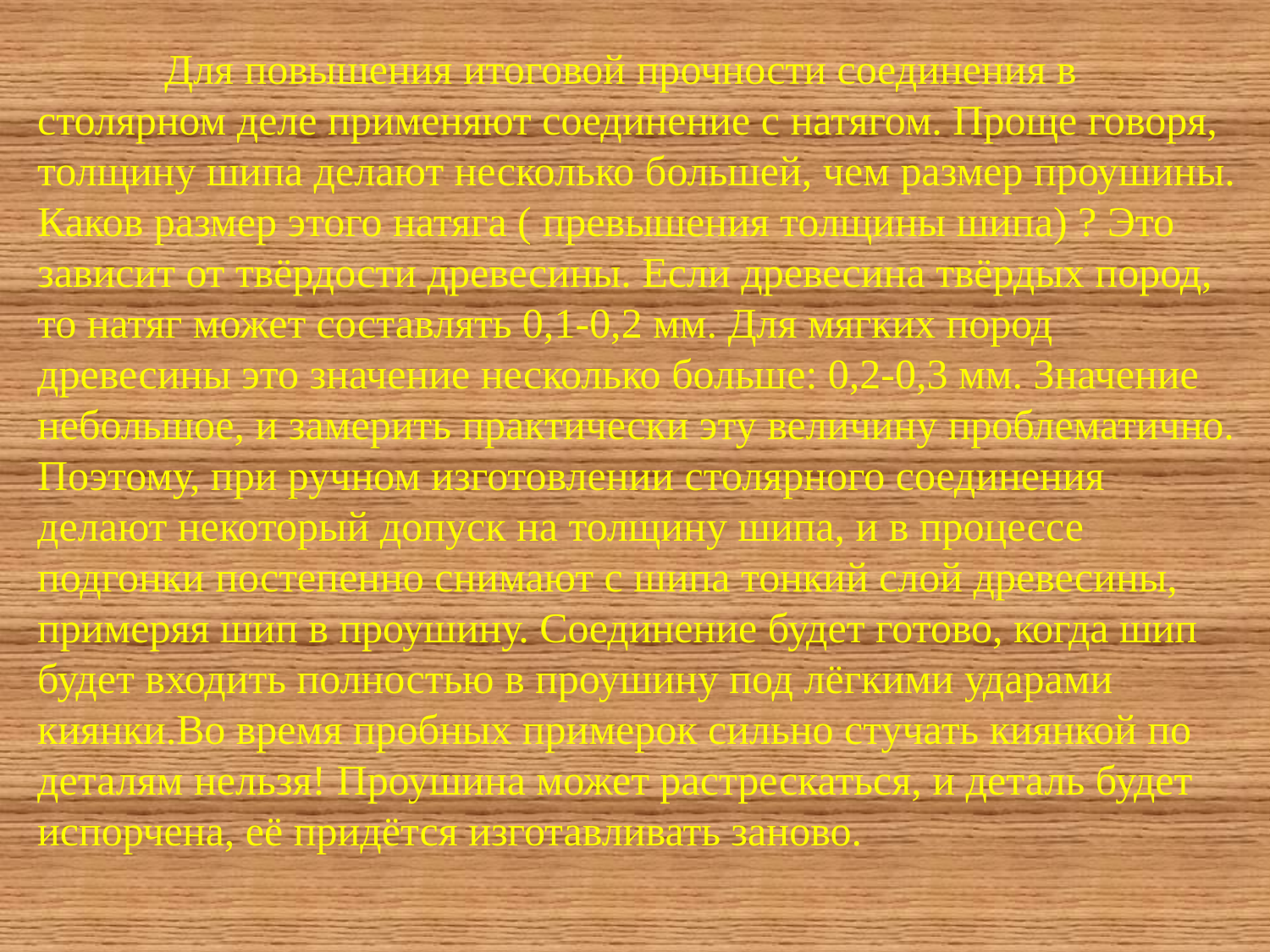

Для повышения итоговой прочности соединения в столярном деле применяют соединение с натягом. Проще говоря, толщину шипа делают несколько большей, чем размер проушины. Каков размер этого натяга ( превышения толщины шипа) ? Это зависит от твёрдости древесины. Если древесина твёрдых пород, то натяг может составлять 0,1-0,2 мм. Для мягких пород древесины это значение несколько больше: 0,2-0,3 мм. Значение небольшое, и замерить практически эту величину проблематично. Поэтому, при ручном изготовлении столярного соединения делают некоторый допуск на толщину шипа, и в процессе подгонки постепенно снимают с шипа тонкий слой древесины, примеряя шип в проушину. Соединение будет готово, когда шип будет входить полностью в проушину под лёгкими ударами киянки.Во время пробных примерок сильно стучать киянкой по деталям нельзя! Проушина может растрескаться, и деталь будет испорчена, её придётся изготавливать заново.